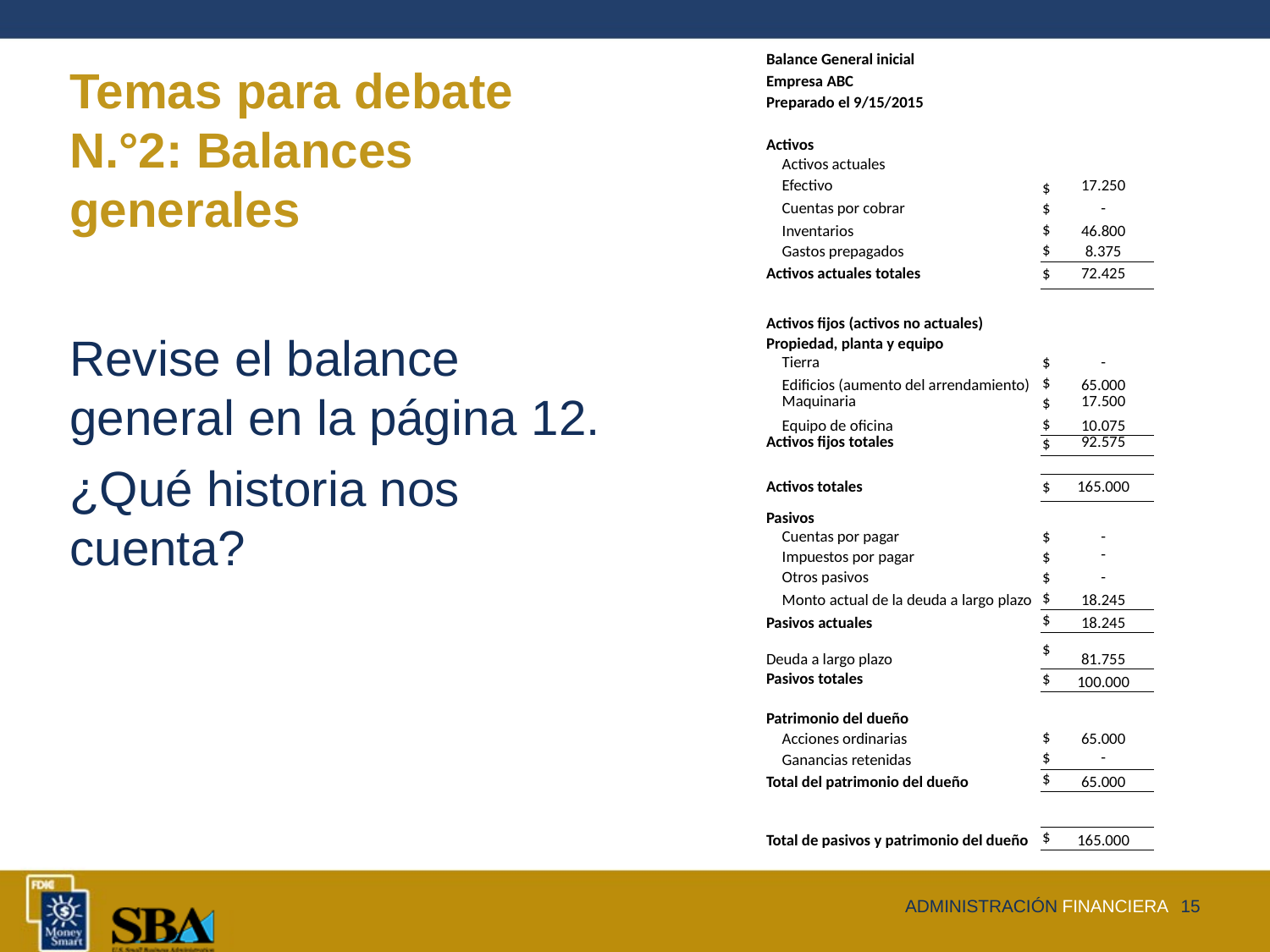

# Temas para debate N.°2: Balances generales
| Balance General inicial |  |  |
| --- | --- | --- |
| Empresa ABC |  |  |
| Preparado el 9/15/2015 |  |  |
|  |  |  |
| Activos |  |  |
| Activos actuales |  |  |
| Efectivo | $ | 17.250 |
| Cuentas por cobrar | $ | - |
| Inventarios | $ | 46.800 |
| Gastos prepagados | $ | 8.375 |
| Activos actuales totales | $ | 72.425 |
| Activos fijos (activos no actuales) |  |  |
| Propiedad, planta y equipo |  |  |
| Tierra | $ | - |
| Edificios (aumento del arrendamiento) | $ | 65.000 |
| Maquinaria | $ | 17.500 |
| Equipo de oficina | $ | 10.075 |
| Activos fijos totales | $ | 92.575 |
|  |  |  |
| Activos totales | $ | 165.000 |
| Pasivos |  |  |
| Cuentas por pagar | $ | - |
| Impuestos por pagar | $ | - |
| Otros pasivos | $ | - |
| Monto actual de la deuda a largo plazo | $ | 18.245 |
| Pasivos actuales | $ | 18.245 |
| Deuda a largo plazo | $ | 81.755 |
| Pasivos totales | $ | 100.000 |
| Patrimonio del dueño |  |  |
| Acciones ordinarias | $ | 65.000 |
| Ganancias retenidas | $ | - |
| Total del patrimonio del dueño | $ | 65.000 |
|  |  |  |
| Total de pasivos y patrimonio del dueño | $ | 165.000 |
Revise el balance general en la página 12.
¿Qué historia nos cuenta?